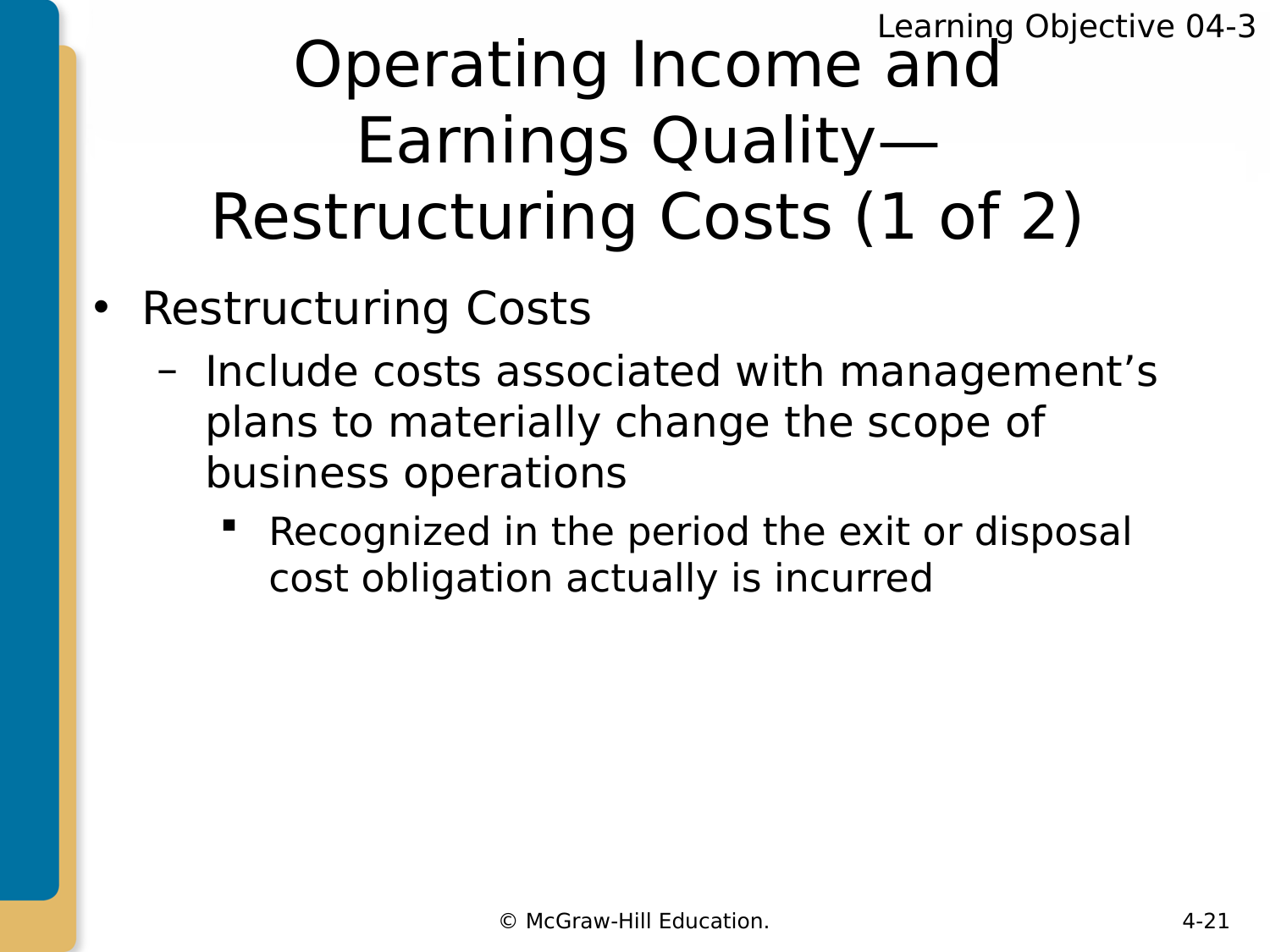

Learning Objective 04-3
# Operating Income and Earnings Quality—Restructuring Costs (1 of 2)
Restructuring Costs
Include costs associated with management’s plans to materially change the scope of business operations
Recognized in the period the exit or disposal cost obligation actually is incurred